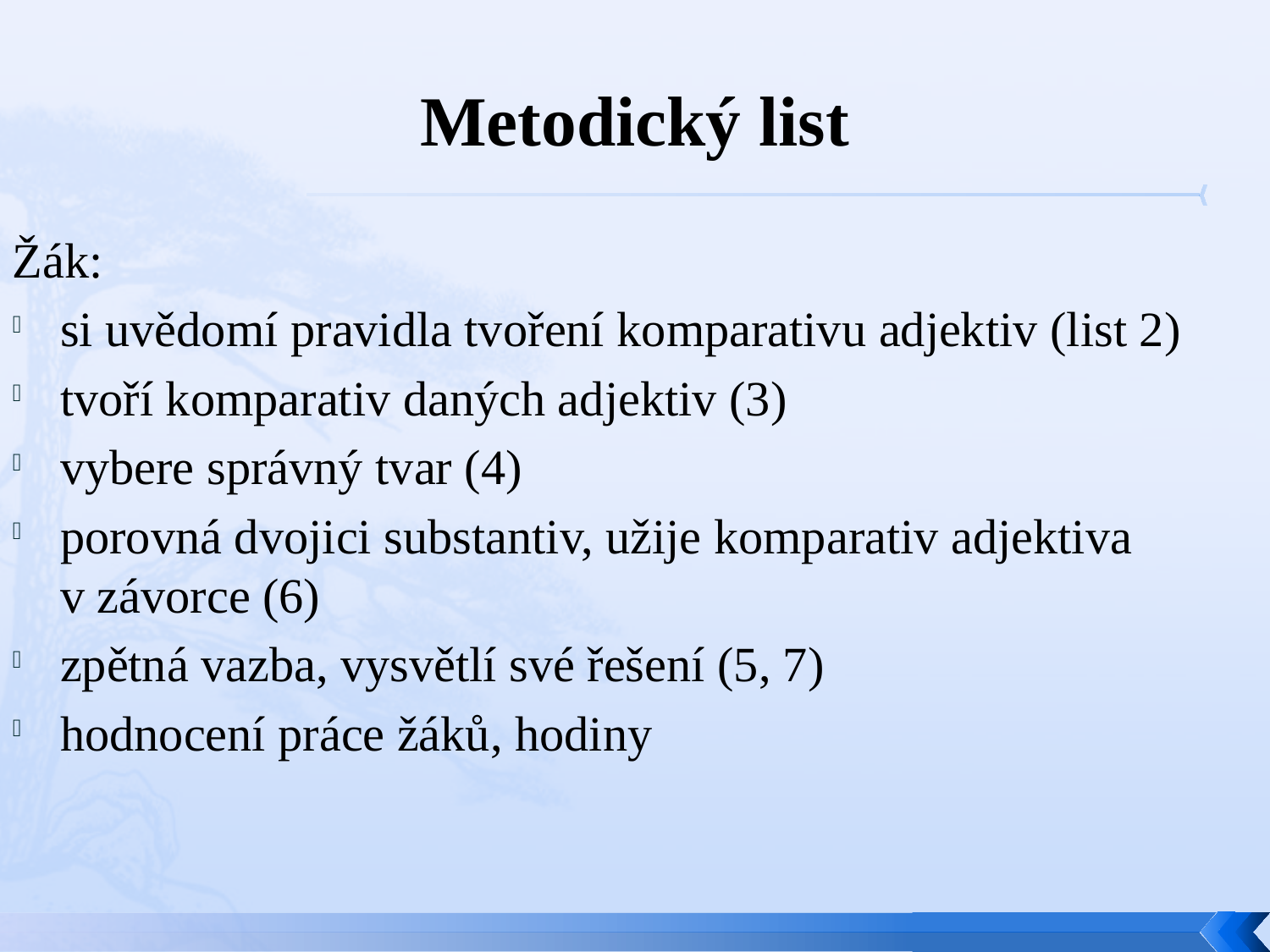

# Metodický list
Žák:
si uvědomí pravidla tvoření komparativu adjektiv (list 2)
tvoří komparativ daných adjektiv (3)
vybere správný tvar (4)
porovná dvojici substantiv, užije komparativ adjektiva
v závorce (6)
zpětná vazba, vysvětlí své řešení (5, 7)
hodnocení práce žáků, hodiny